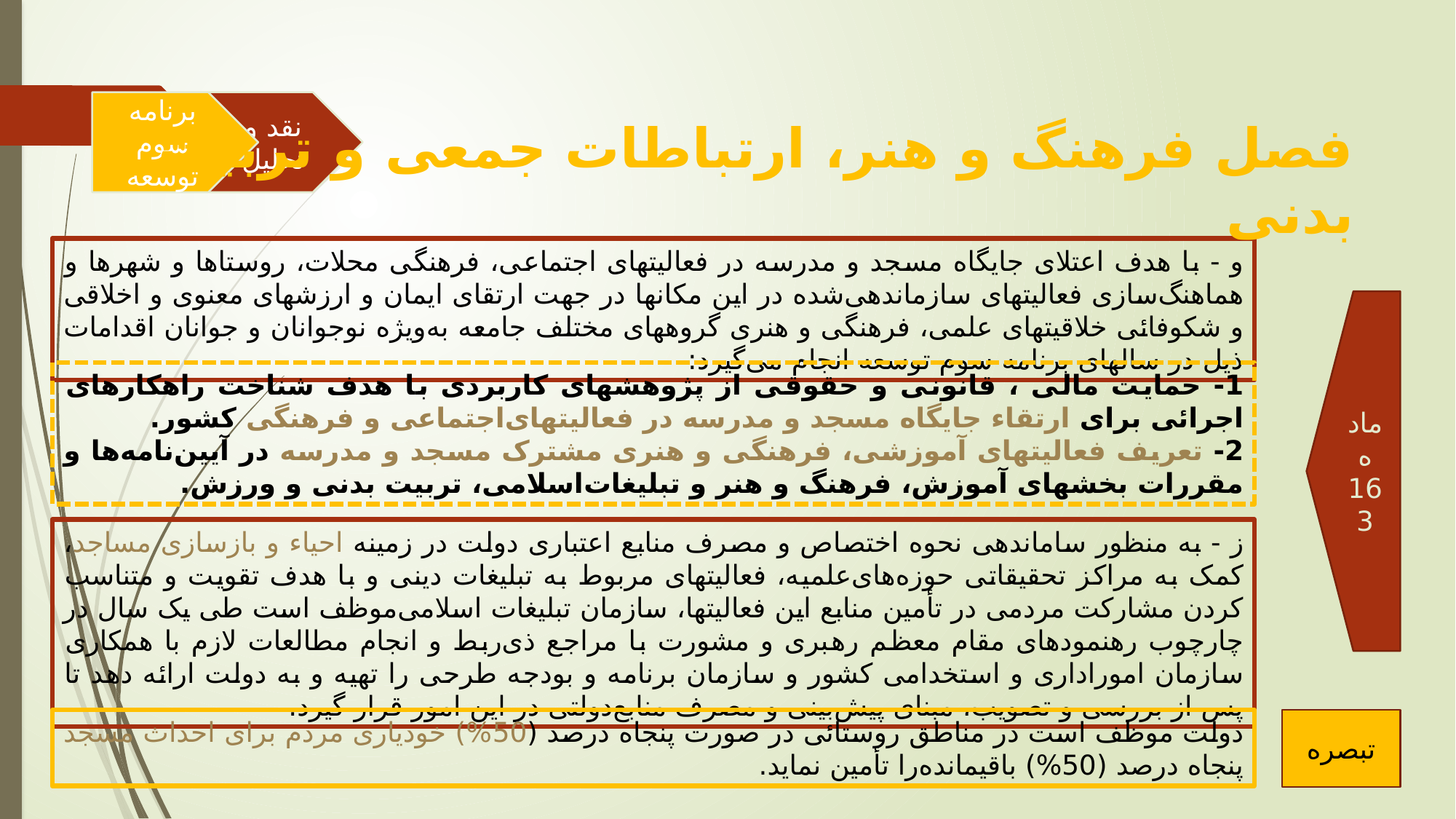

برنامه سوم توسعه
نقد و تحلیل
فصل فرهنگ و هنر، ارتباطات جمعی و تربیت بدنی
‌و - با هدف اعتلای جایگاه مسجد و مدرسه در فعالیتهای اجتماعی، فرهنگی محلات، روستاها و شهرها و هماهنگ‌سازی فعالیتهای سازماندهی‌شده در این مکانها در جهت ارتقای ایمان و ارزشهای معنوی و اخلاقی و شکوفائی خلاقیتهای علمی، فرهنگی و هنری گروههای مختلف جامعه به‌ویژه نوجوانان و جوانان اقدامات ذیل در سالهای برنامه سوم توسعه انجام می‌گیرد:
ماده 163
1- حمایت مالی ، قانونی و حقوقی از پژوهشهای کاربردی با هدف شناخت راهکارهای اجرائی برای ارتقاء جایگاه مسجد و مدرسه در فعالیتهای‌اجتماعی و فرهنگی کشور.
2- تعریف فعالیتهای آموزشی، فرهنگی و هنری مشترک مسجد و مدرسه در آیین‌نامه‌ها و مقررات بخشهای آموزش، فرهنگ و هنر و تبلیغات‌اسلامی، تربیت بدنی و ورزش.
‌ز - به منظور ساماندهی نحوه اختصاص و مصرف منابع اعتباری دولت در زمینه احیاء و بازسازی مساجد، کمک به مراکز تحقیقاتی حوزه‌های‌علمیه، فعالیتهای مربوط به تبلیغات دینی و با هدف تقویت و متناسب کردن مشارکت مردمی در تأمین منابع این فعالیتها، سازمان تبلیغات اسلامی‌موظف است طی یک سال در چارچوب رهنمودهای مقام معظم رهبری و مشورت با مراجع ذی‌ربط و انجام مطالعات لازم با همکاری سازمان امور‌اداری و استخدامی کشور و سازمان برنامه و بودجه طرحی را تهیه و به دولت ارائه دهد تا پس از بررسی و تصویب، مبنای پیش‌بینی و مصرف منابع‌دولتی در این امور قرار گیرد.
دولت موظف است در مناطق روستائی در صورت پنجاه درصد (50%) خودیاری مردم برای احداث مسجد پنجاه درصد (50%) باقیمانده‌را تأمین نماید.
تبصره